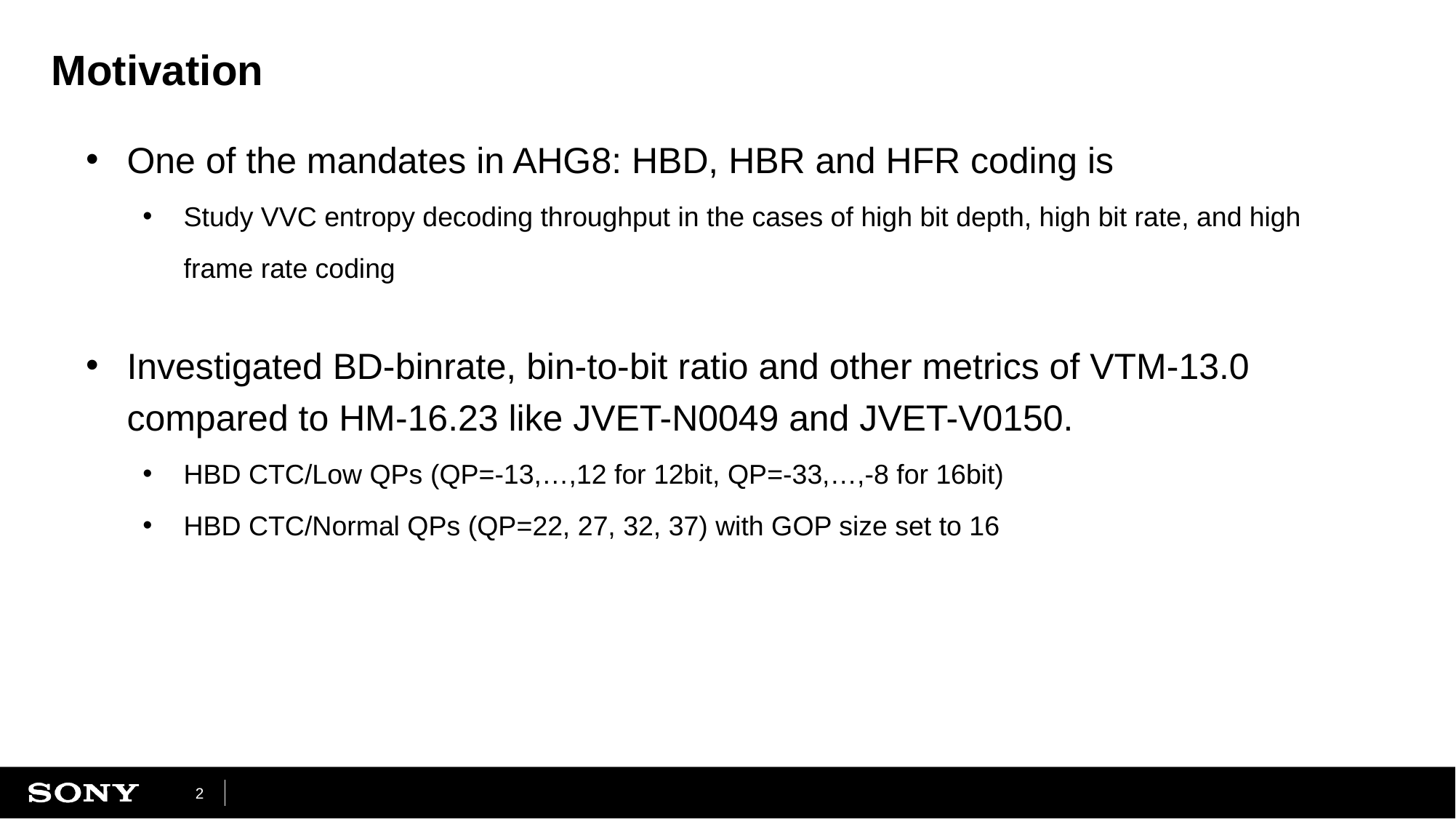

# Motivation
One of the mandates in AHG8: HBD, HBR and HFR coding is
Study VVC entropy decoding throughput in the cases of high bit depth, high bit rate, and high frame rate coding

Investigated BD-binrate, bin-to-bit ratio and other metrics of VTM-13.0 compared to HM-16.23 like JVET-N0049 and JVET-V0150.
HBD CTC/Low QPs (QP=-13,…,12 for 12bit, QP=-33,…,-8 for 16bit)
HBD CTC/Normal QPs (QP=22, 27, 32, 37) with GOP size set to 16